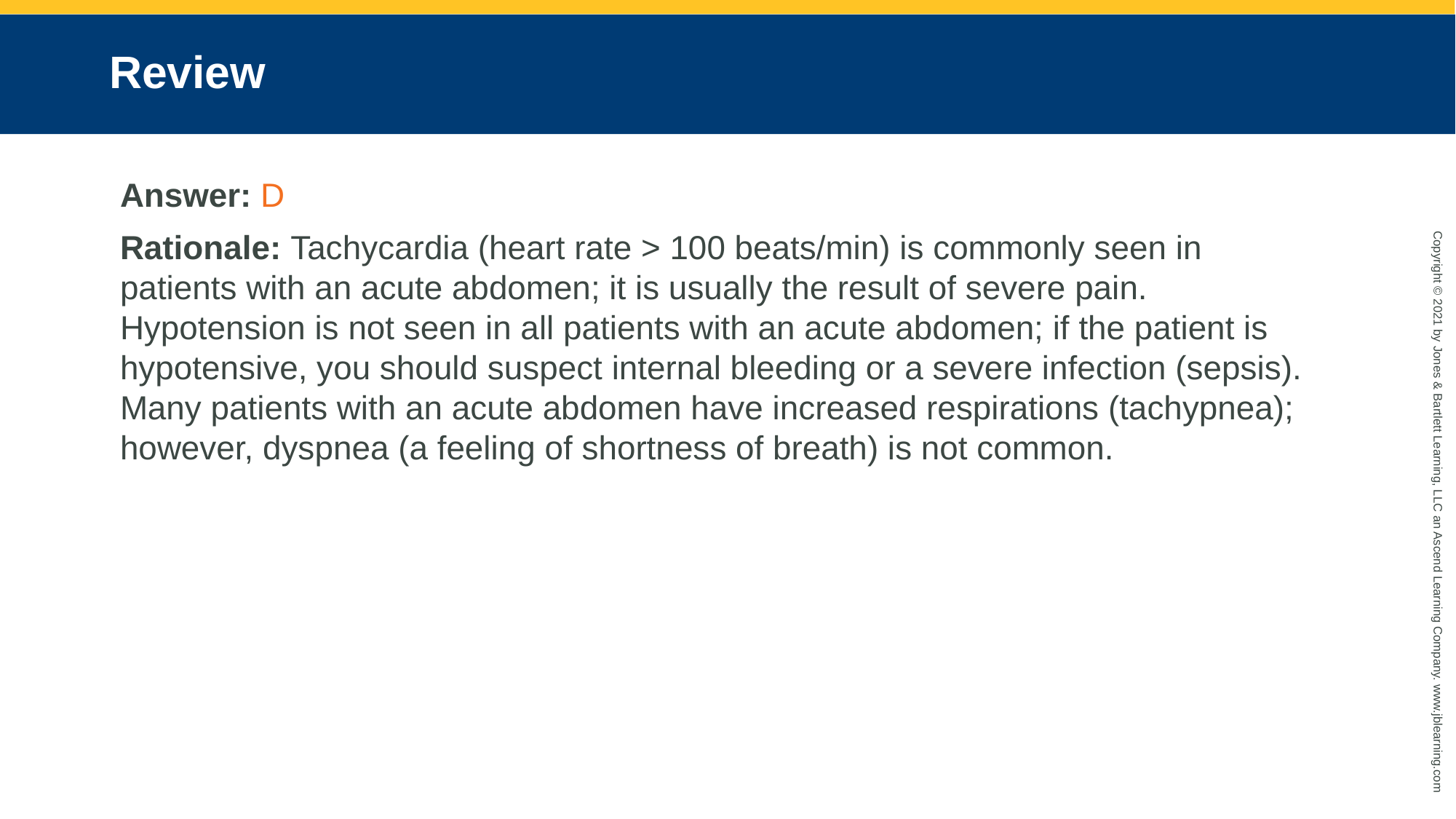

# Review
Answer: D
Rationale: Tachycardia (heart rate > 100 beats/min) is commonly seen in patients with an acute abdomen; it is usually the result of severe pain. Hypotension is not seen in all patients with an acute abdomen; if the patient is hypotensive, you should suspect internal bleeding or a severe infection (sepsis). Many patients with an acute abdomen have increased respirations (tachypnea); however, dyspnea (a feeling of shortness of breath) is not common.